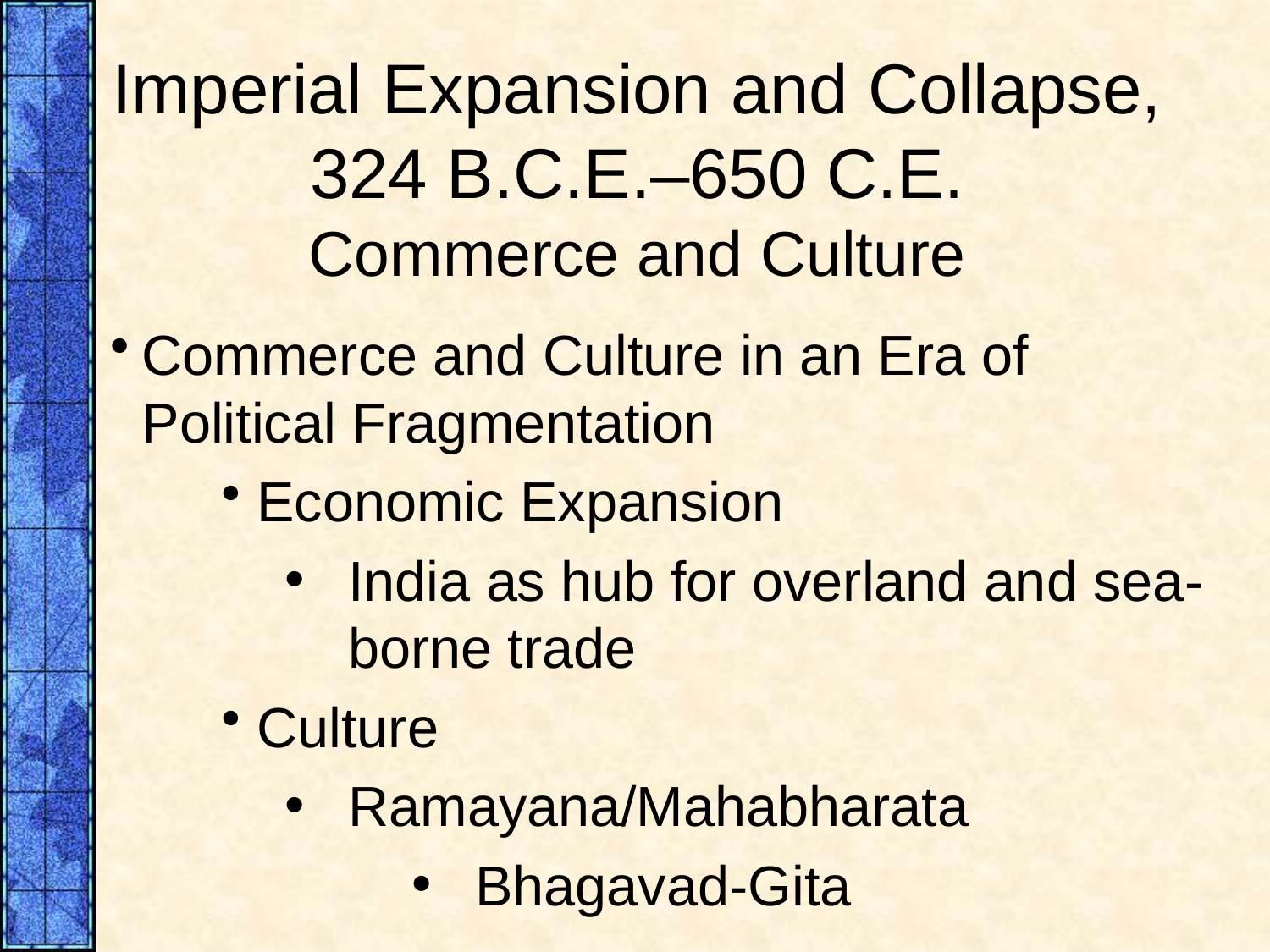

# Imperial Expansion and Collapse, 324 B.C.E.–650 C.E. Commerce and Culture
Commerce and Culture in an Era of Political Fragmentation
 Economic Expansion
India as hub for overland and sea-borne trade
 Culture
Ramayana/Mahabharata
Bhagavad-Gita